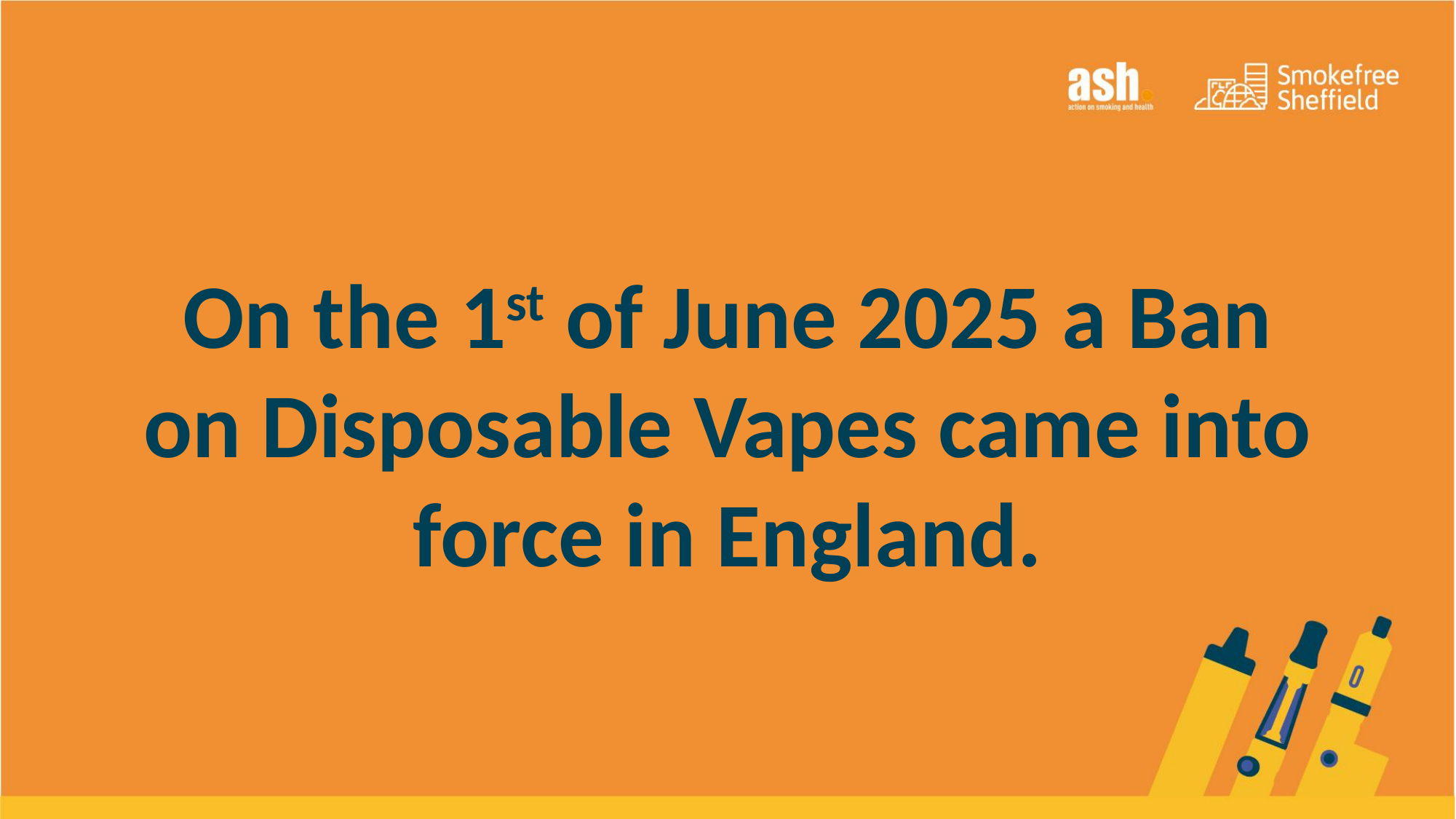

On the 1st of June 2025 a Ban on Disposable Vapes came into force in England.